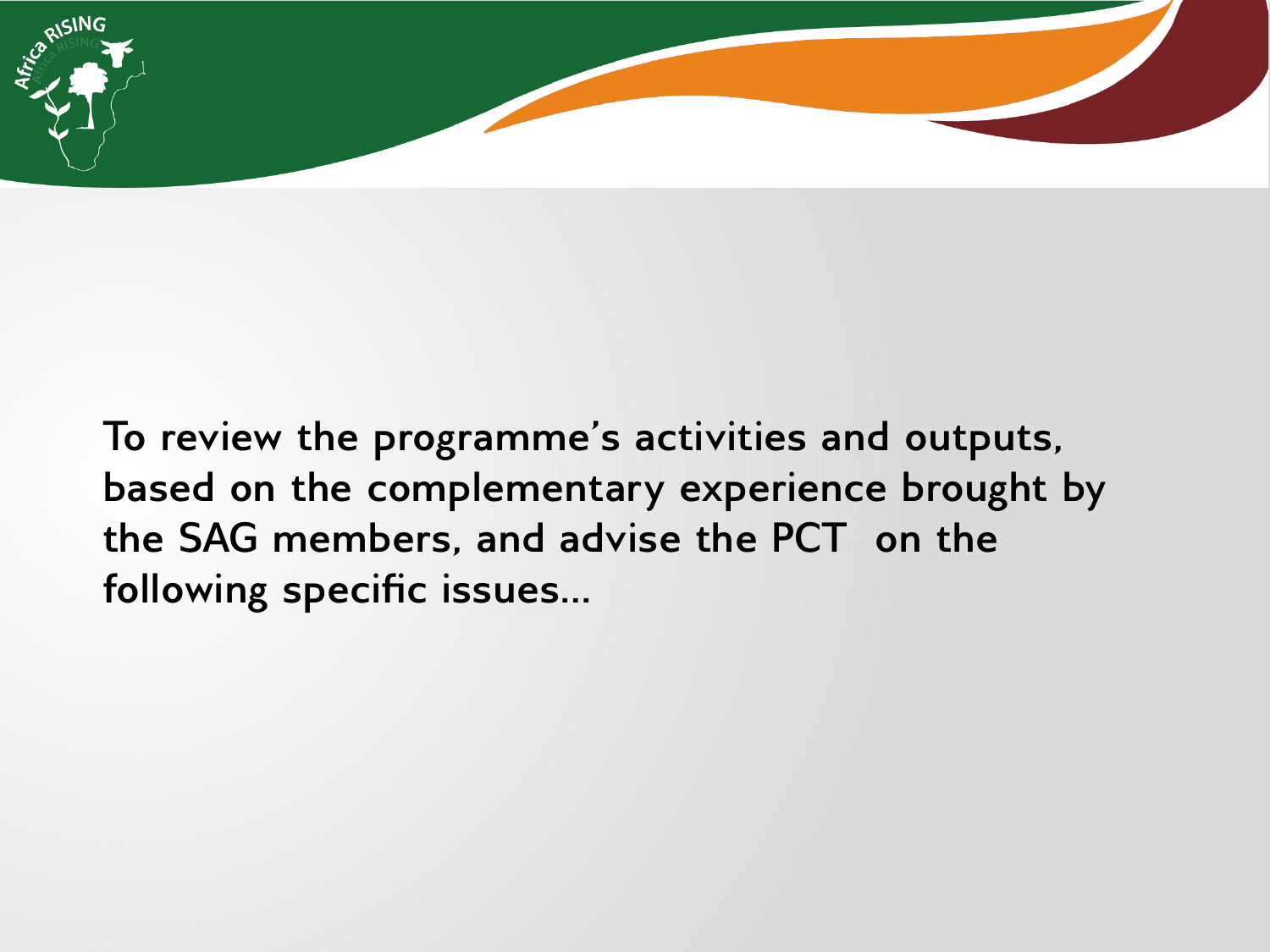

To review the programme’s activities and outputs, based on the complementary experience brought by the SAG members, and advise the PCT  on the following specific issues…